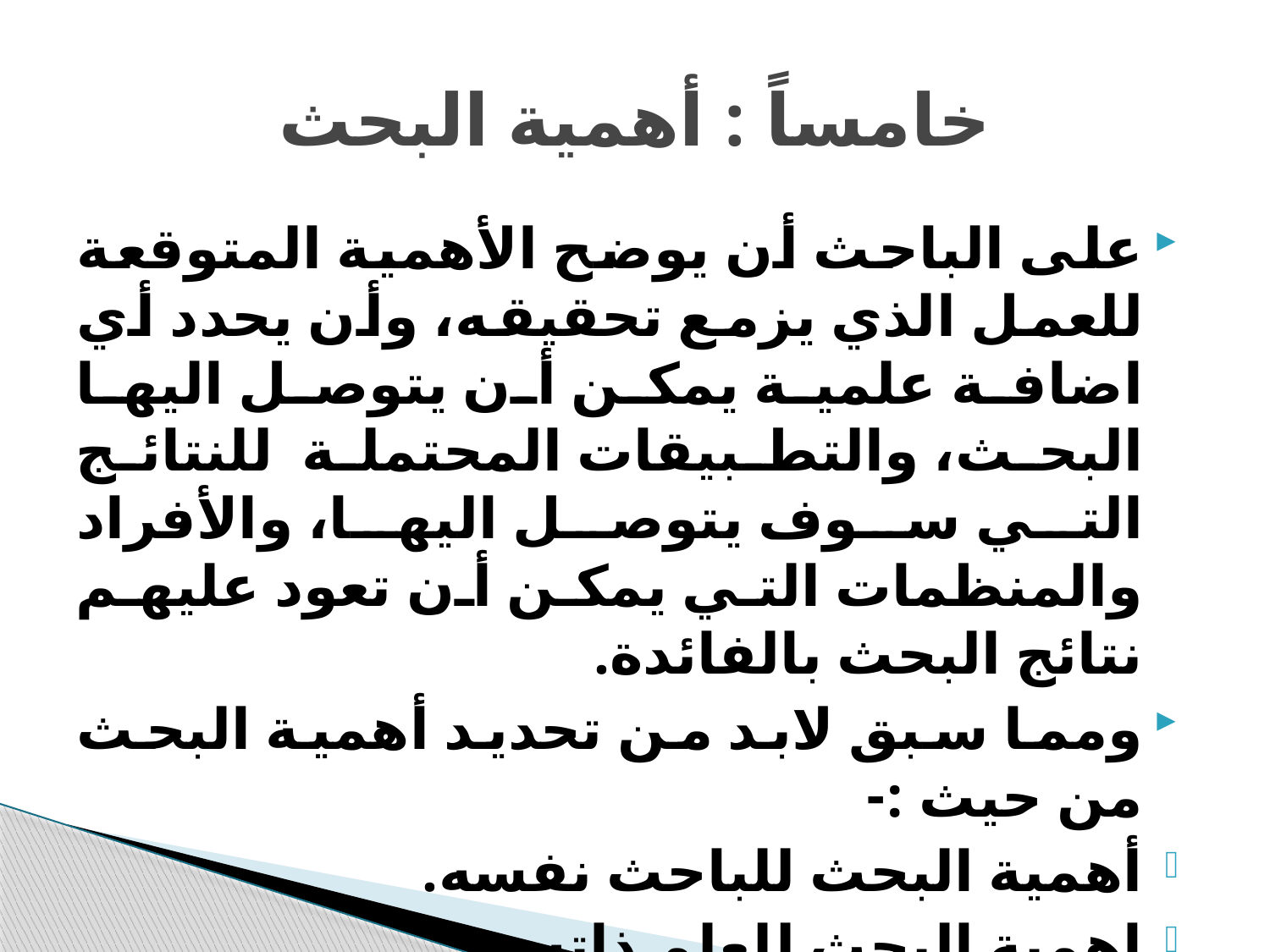

# خامساً : أهمية البحث
على الباحث أن يوضح الأهمية المتوقعة للعمل الذي يزمع تحقيقه، وأن يحدد أي اضافة علمية يمكن أن يتوصل اليها البحث، والتطبيقات المحتملة  للنتائج التي سوف يتوصل اليها، والأفراد والمنظمات التي يمكن أن تعود عليهم نتائج البحث بالفائدة.
ومما سبق لابد من تحديد أهمية البحث من حيث :-
أهمية البحث للباحث نفسه.
اهمية البحث للعلم ذاته .
أهمية البحث للمجتمع  الذي ينتمي اليه الباحث.